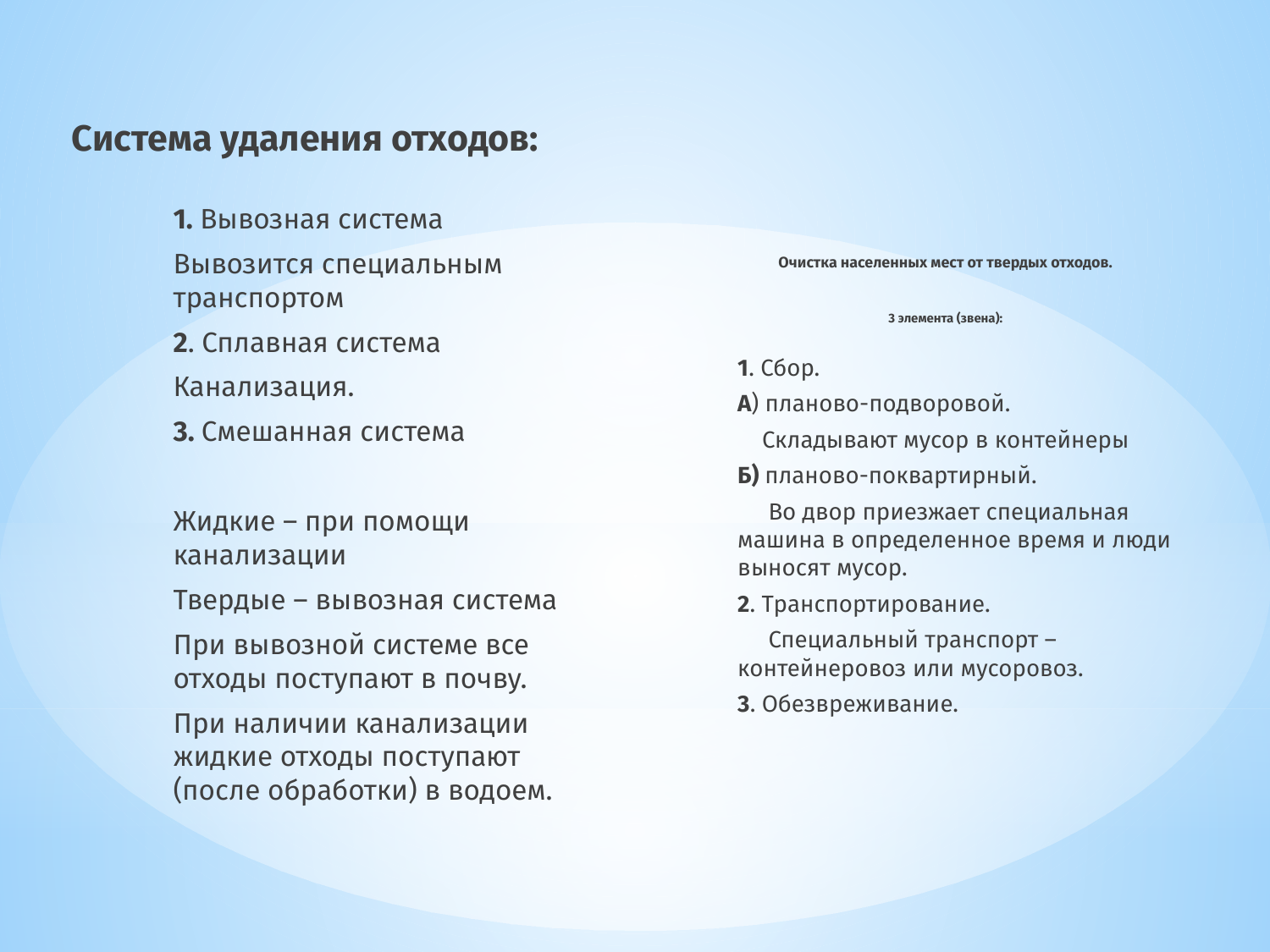

Система удаления отходов:
1. Вывозная система
Вывозится специальным транспортом
2. Сплавная система
Канализация.
3. Смешанная система

Жидкие – при помощи канализации
Твердые – вывозная система
При вывозной системе все отходы поступают в почву.
При наличии канализации жидкие отходы поступают (после обработки) в водоем.

Очистка населенных мест от твердых отходов.

3 элемента (звена):

1. Сбор.
А) планово-подворовой.
    Складывают мусор в контейнеры
Б) планово-поквартирный.
     Во двор приезжает специальная машина в определенное время и люди выносят мусор.
2. Транспортирование.
     Специальный транспорт – контейнеровоз или мусоровоз.
3. Обезвреживание.